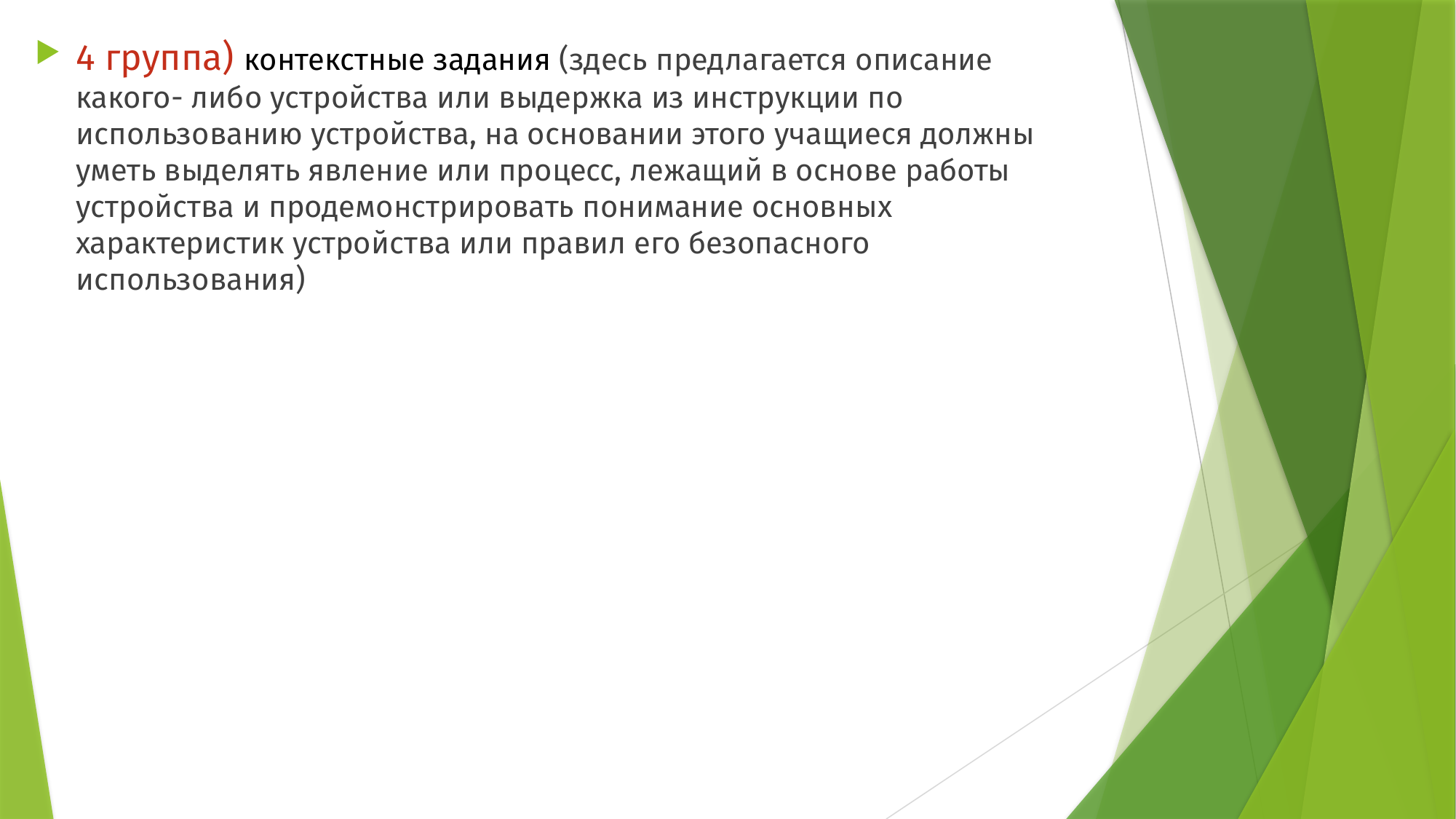

4 группа) контекстные задания (здесь предлагается описание какого- либо устройства или выдержка из инструкции по использованию устройства, на основании этого учащиеся должны уметь выделять явление или процесс, лежащий в основе работы устройства и продемонстрировать понимание основных характеристик устройства или правил его безопасного использования)

#